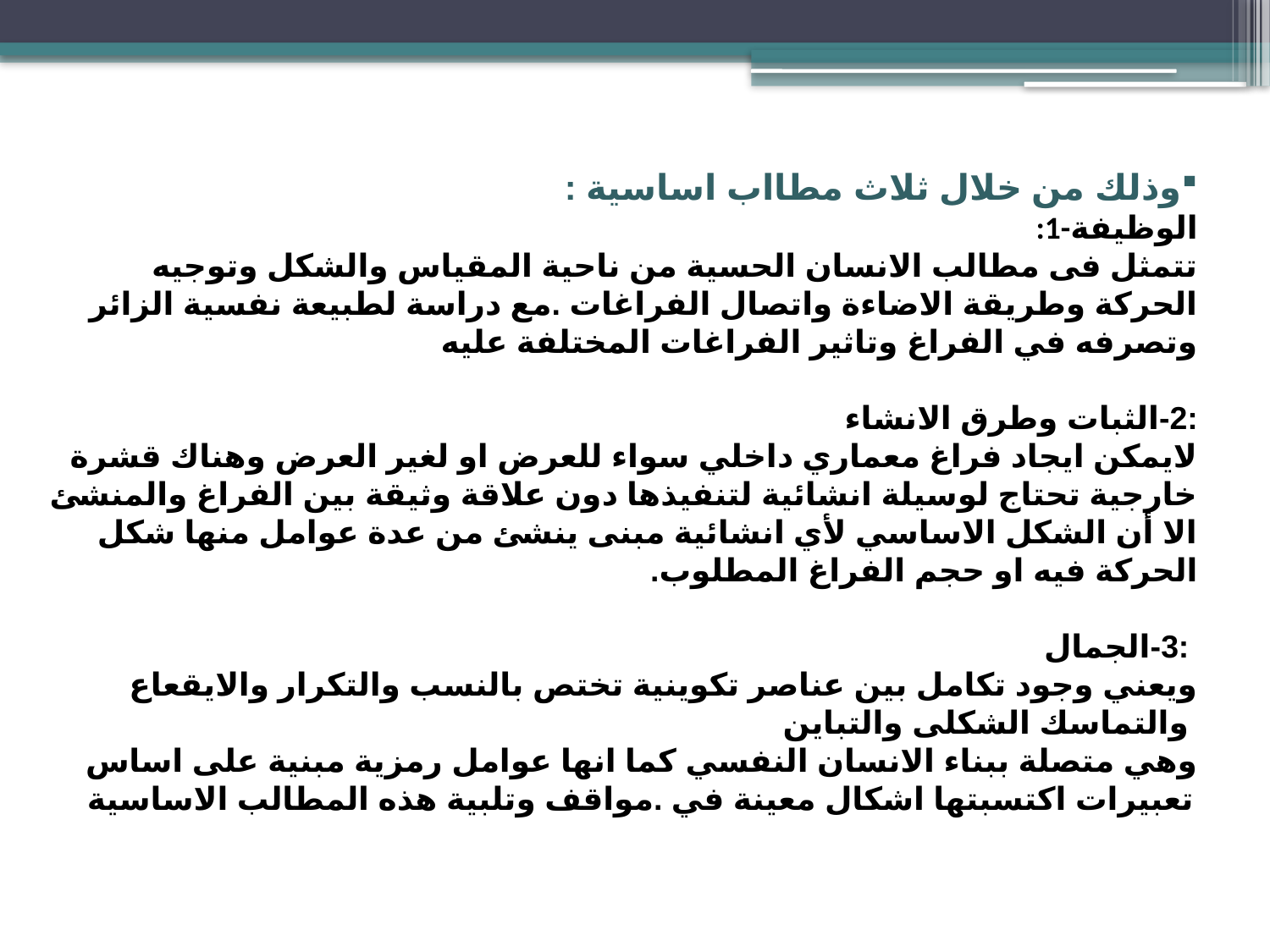

وذلك من خلال ثلاث مطااب اساسية :
:1-الوظيفة
تتمثل فى مطالب الانسان الحسية من ناحية المقياس والشكل وتوجيه الحركة وطريقة الاضاءة واتصال الفراغات .مع دراسة لطبيعة نفسية الزائر وتصرفه في الفراغ وتاثير الفراغات المختلفة عليه
:2-الثبات وطرق الانشاء
لايمكن ايجاد فراغ معماري داخلي سواء للعرض او لغير العرض وهناك قشرة خارجية تحتاج لوسيلة انشائية لتنفيذها دون علاقة وثيقة بين الفراغ والمنشئ
الا أن الشكل الاساسي لأي انشائية مبنى ينشئ من عدة عوامل منها شكل الحركة فيه او حجم الفراغ المطلوب.
 :3-الجمال
ويعني وجود تكامل بين عناصر تكوينية تختص بالنسب والتكرار والايقعاع والتماسك الشكلى والتباين
وهي متصلة ببناء الانسان النفسي كما انها عوامل رمزية مبنية على اساس تعبيرات اكتسبتها اشكال معينة في .مواقف وتلبية هذه المطالب الاساسية